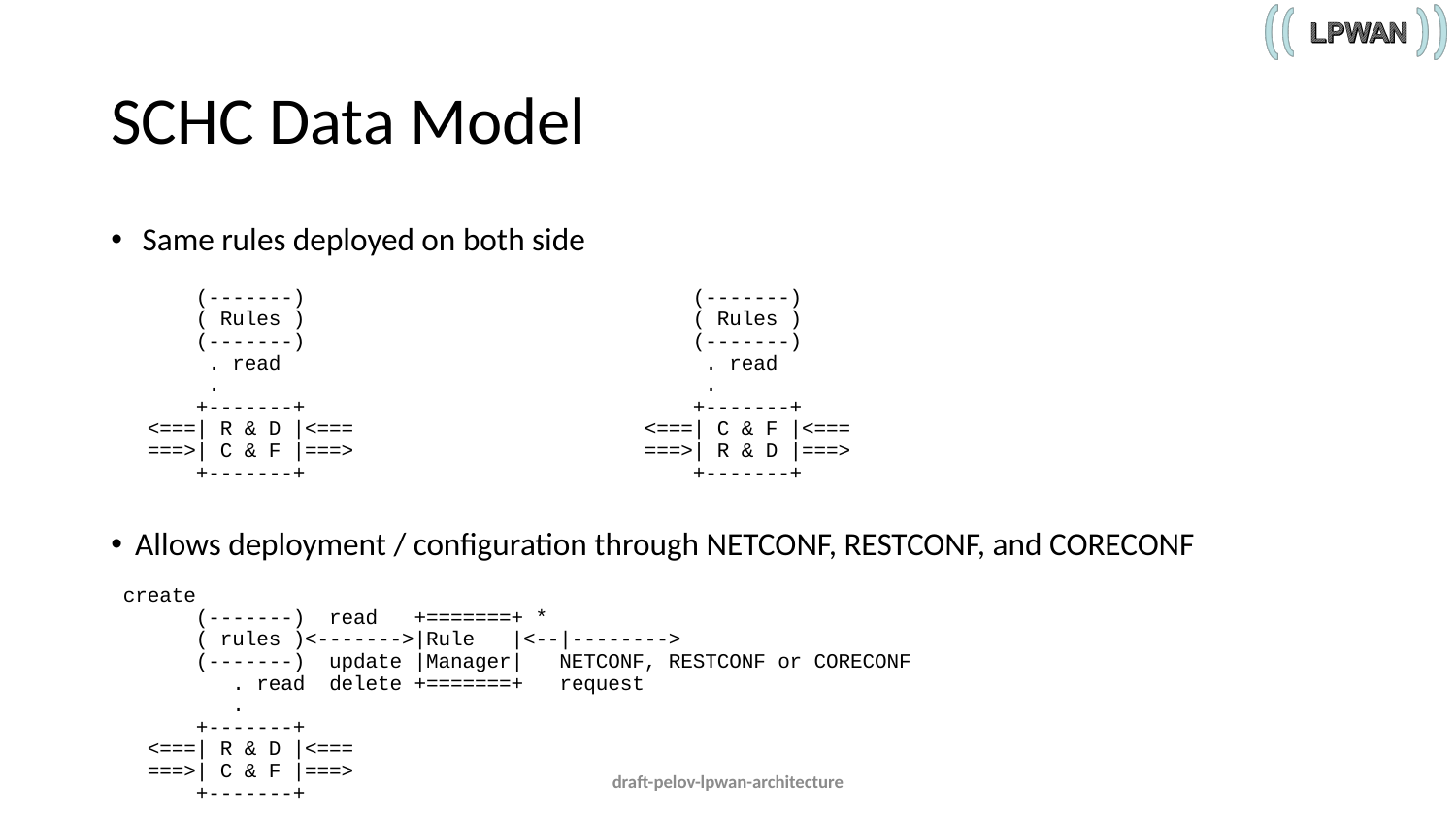

# SCHC Data Model
 Same rules deployed on both side

       (-------)                                (-------)
       ( Rules )                                ( Rules )
       (-------)                                (-------)
        . read                                   . read
        .                                        .
       +-------+                                +-------+
   <===| R & D |<===                        <===| C & F |<===
   ===>| C & F |===>                        ===>| R & D |===>
       +-------+                                +-------+

Allows deployment / configuration through NETCONF, RESTCONF, and CORECONF

 create
       (-------)  read   +=======+ *
       ( rules )<------->|Rule   |<--|-------->
       (-------)  update |Manager|   NETCONF, RESTCONF or CORECONF
          . read  delete +=======+   request
          .
       +-------+
   <===| R & D |<===
   ===>| C & F |===>
       +-------+
draft-pelov-lpwan-architecture